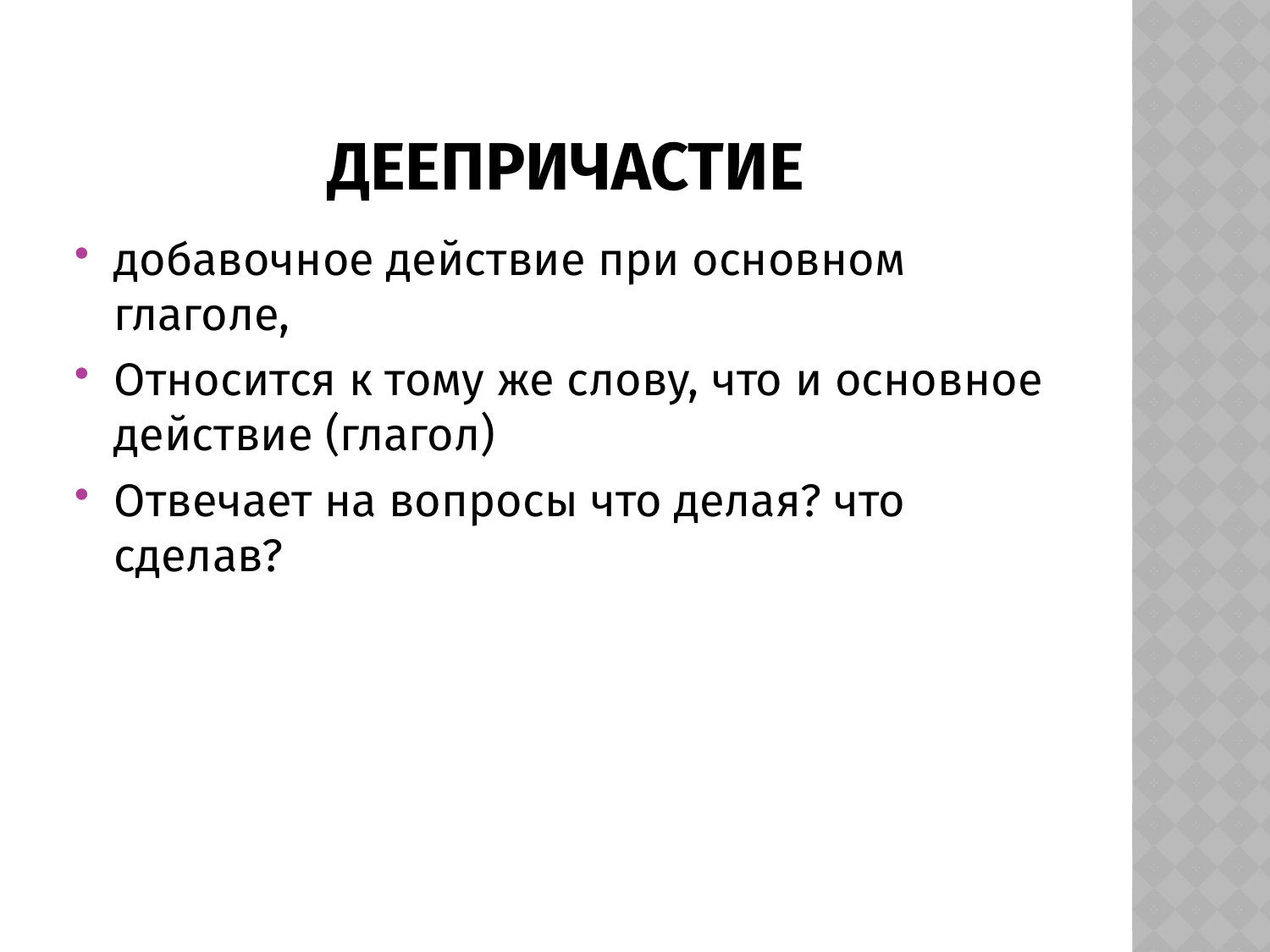

# Деепричастие
добавочное действие при основном глаголе,
Относится к тому же слову, что и основное действие (глагол)
Отвечает на вопросы что делая? что сделав?